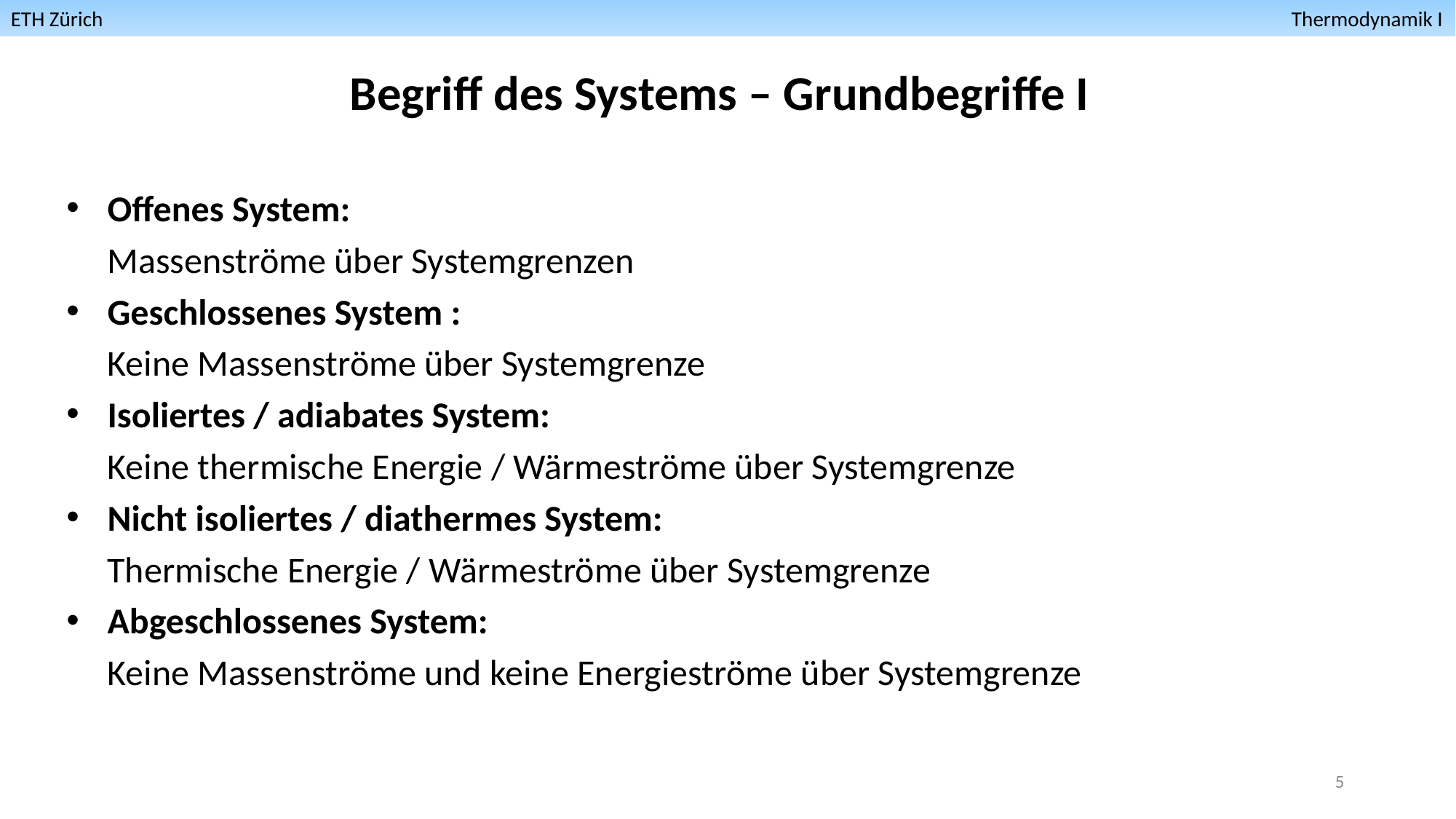

ETH Zürich											                 Thermodynamik I
Begriff des Systems – Grundbegriffe I
Offenes System:
Massenströme über Systemgrenzen
Geschlossenes System :
Keine Massenströme über Systemgrenze
Isoliertes / adiabates System:
Keine thermische Energie / Wärmeströme über Systemgrenze
Nicht isoliertes / diathermes System:
Thermische Energie / Wärmeströme über Systemgrenze
Abgeschlossenes System:
Keine Massenströme und keine Energieströme über Systemgrenze
5